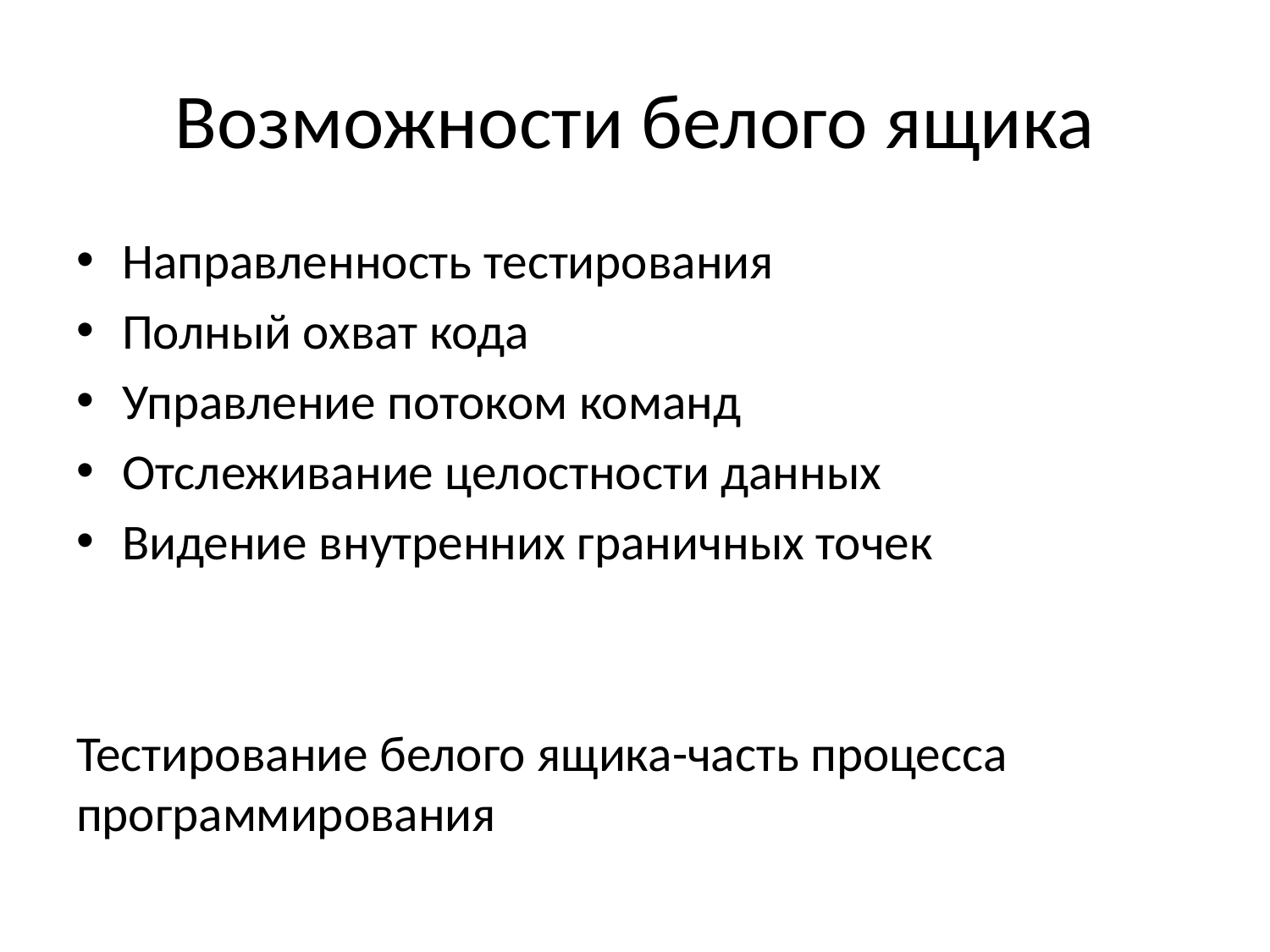

# Возможности белого ящика
Направленность тестирования
Полный охват кода
Управление потоком команд
Отслеживание целостности данных
Видение внутренних граничных точек

Тестирование белого ящика-часть процесса программирования